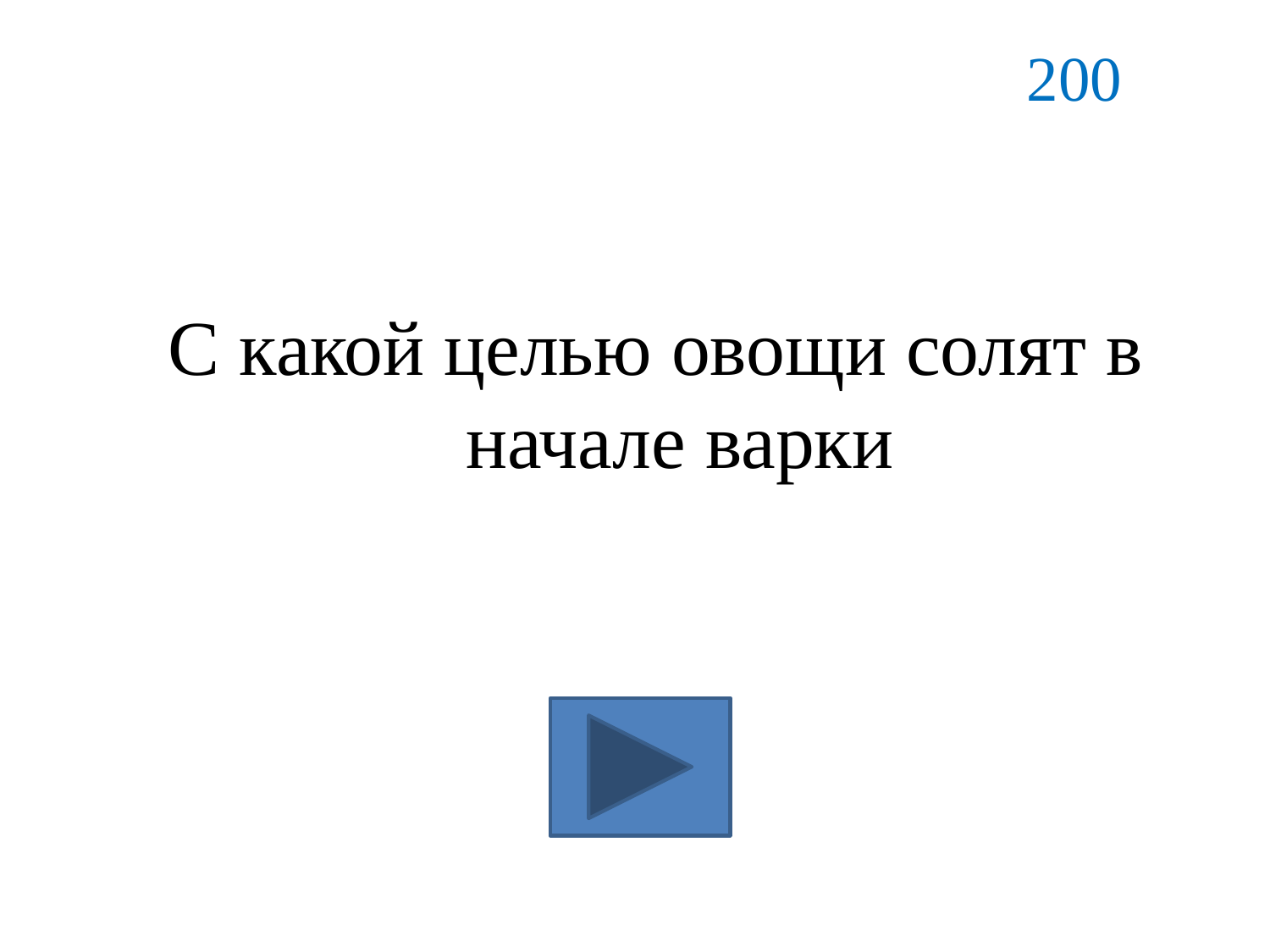

200

С какой целью овощи солят в начале варки